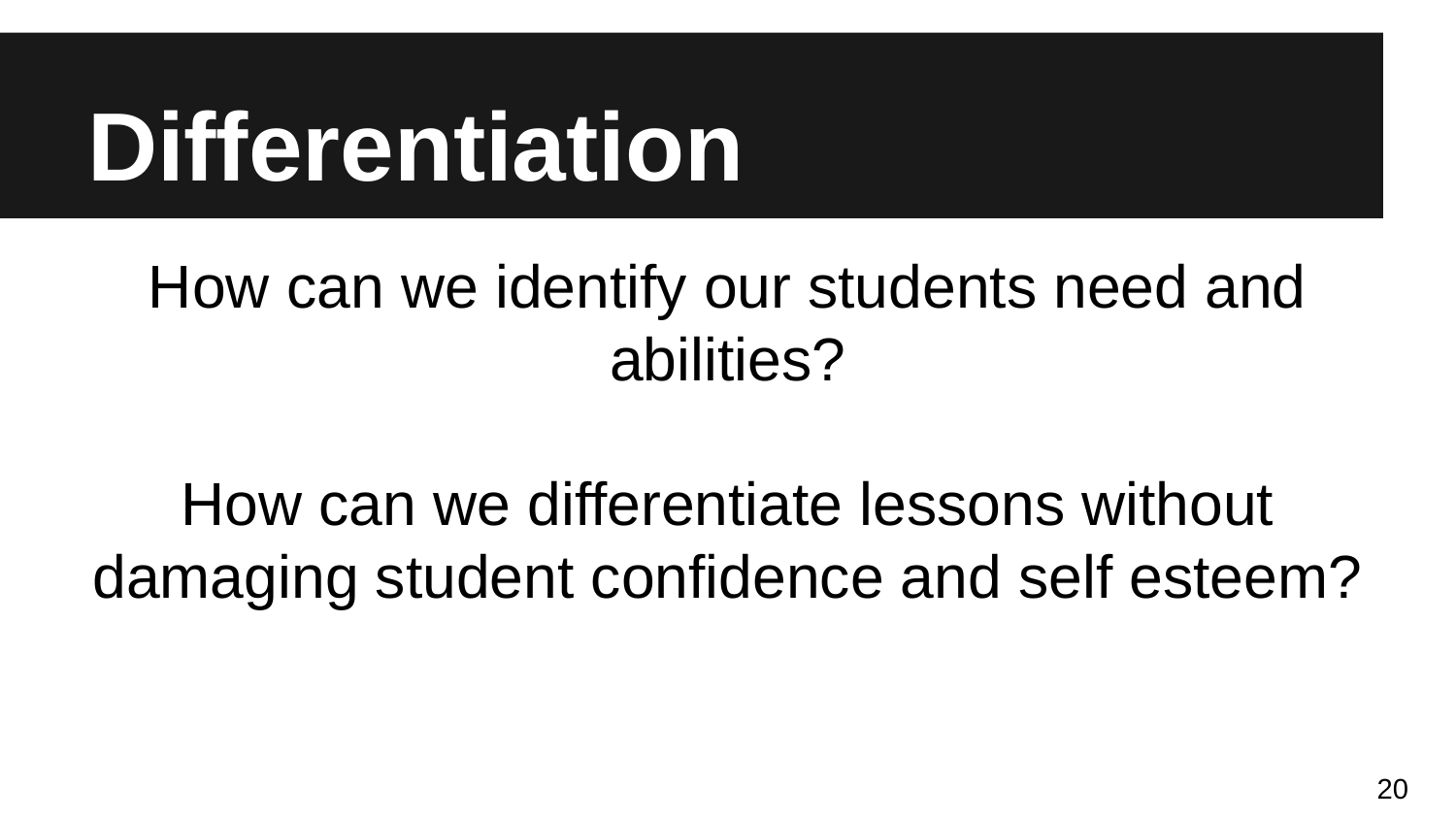

# Differentiation
How can we identify our students need and abilities?

How can we differentiate lessons without damaging student confidence and self esteem?
20